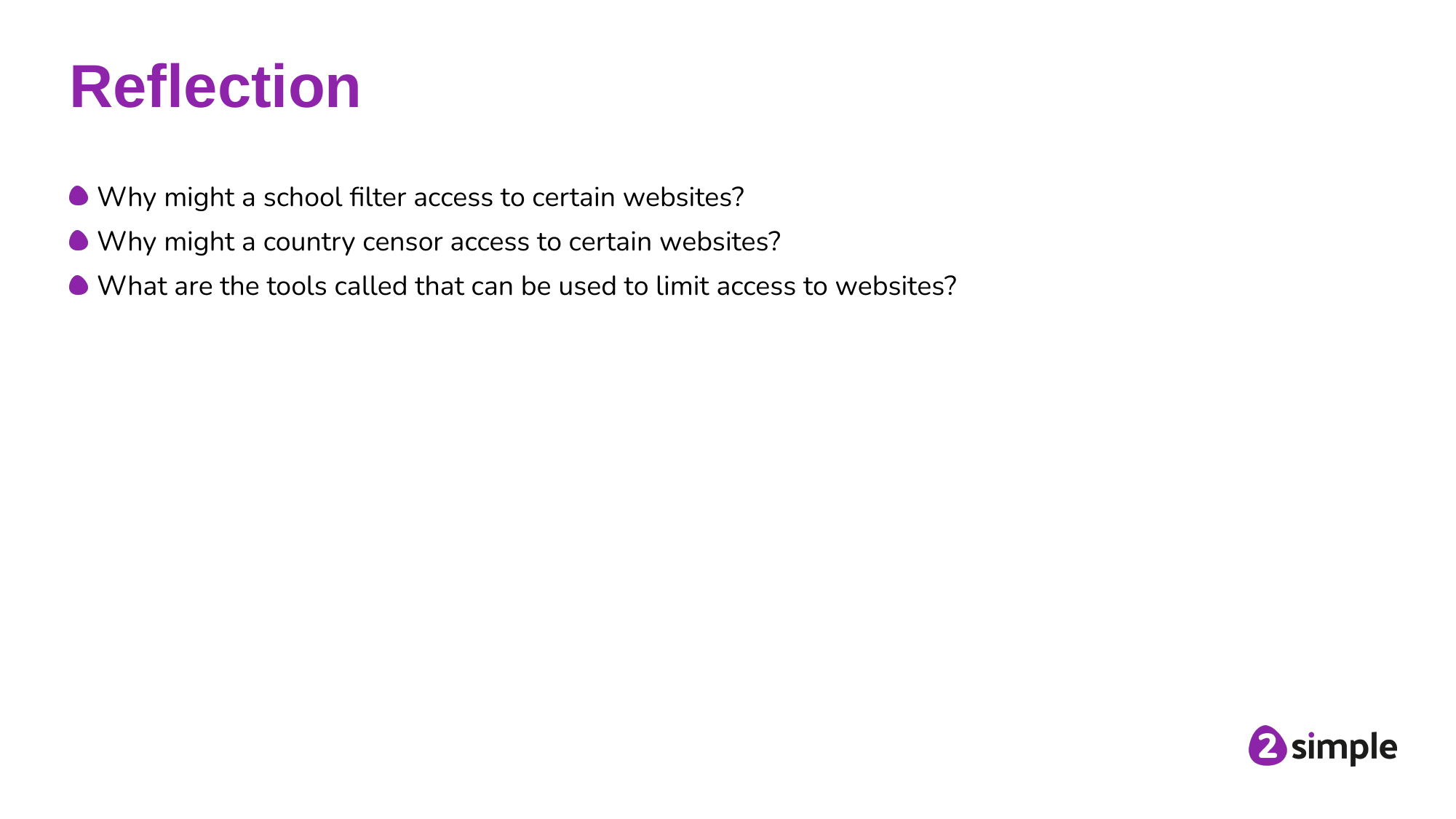

# Reflection
Why might a school filter access to certain websites?
Why might a country censor access to certain websites?
What are the tools called that can be used to limit access to websites?